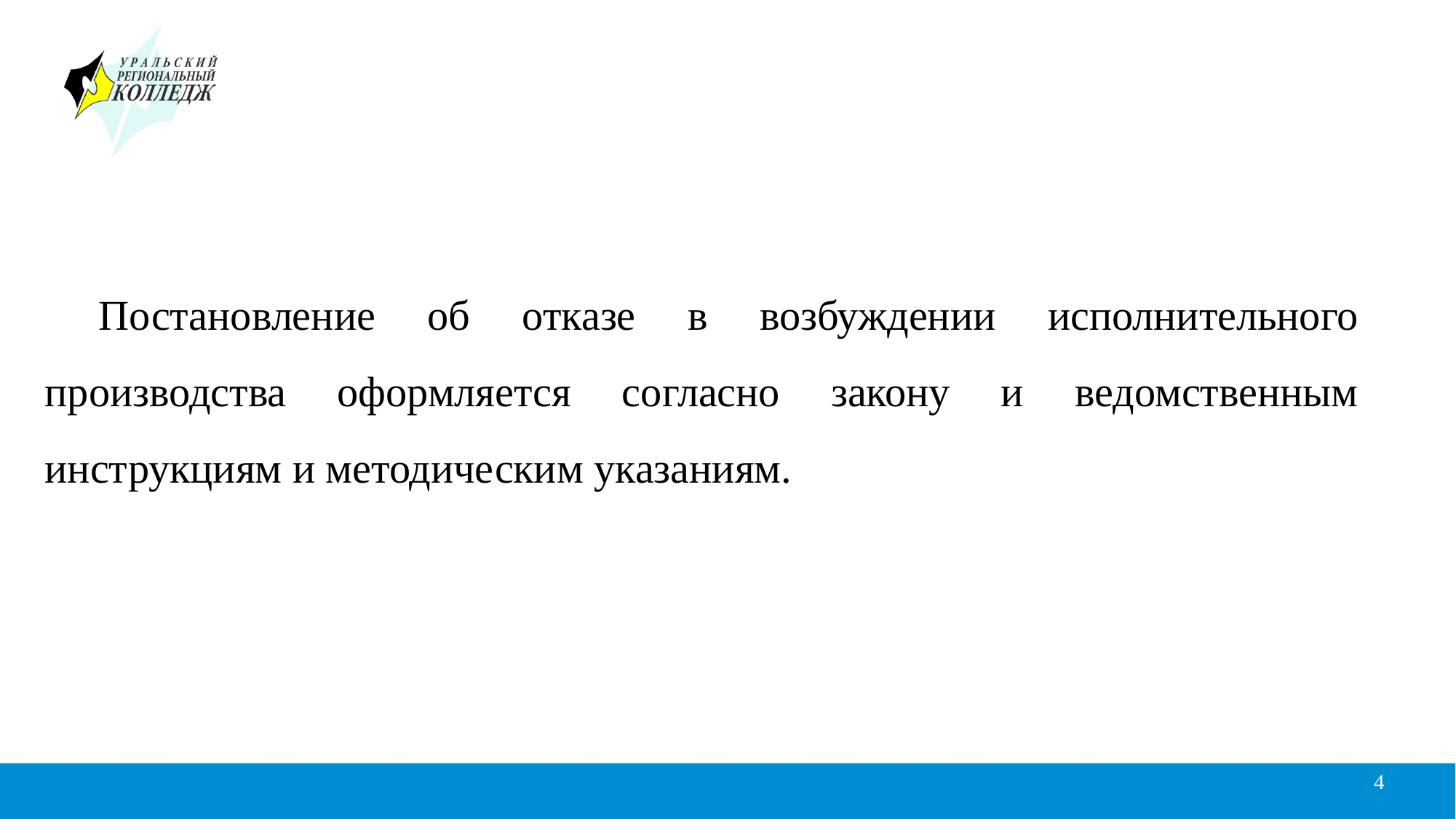

Постановление об отказе в возбуждении исполнительного производства оформляется согласно закону и ведомственным инструкциям и методическим указаниям.
4